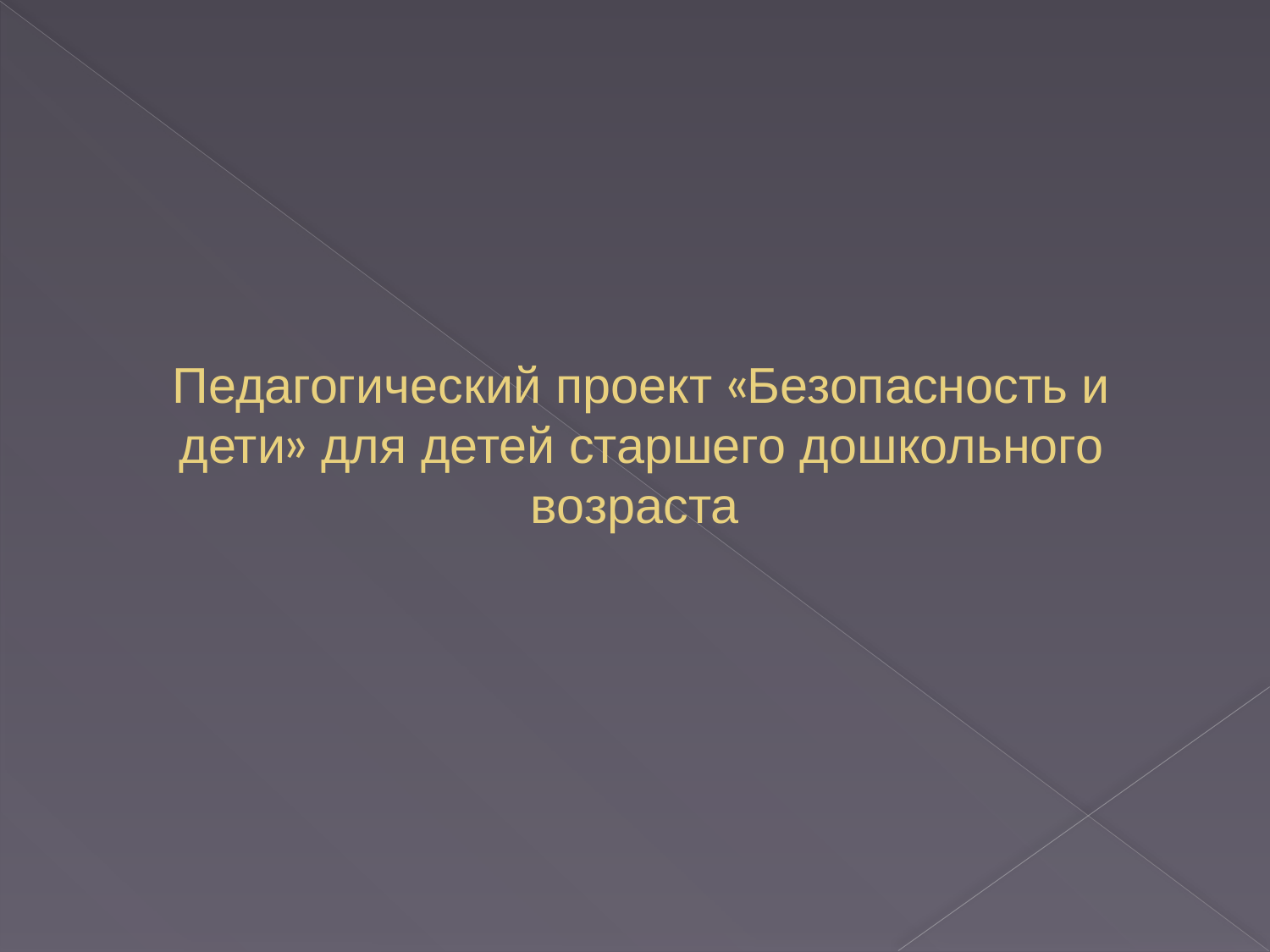

# Педагогический проект «Безопасность и дети» для детей старшего дошкольного возраста